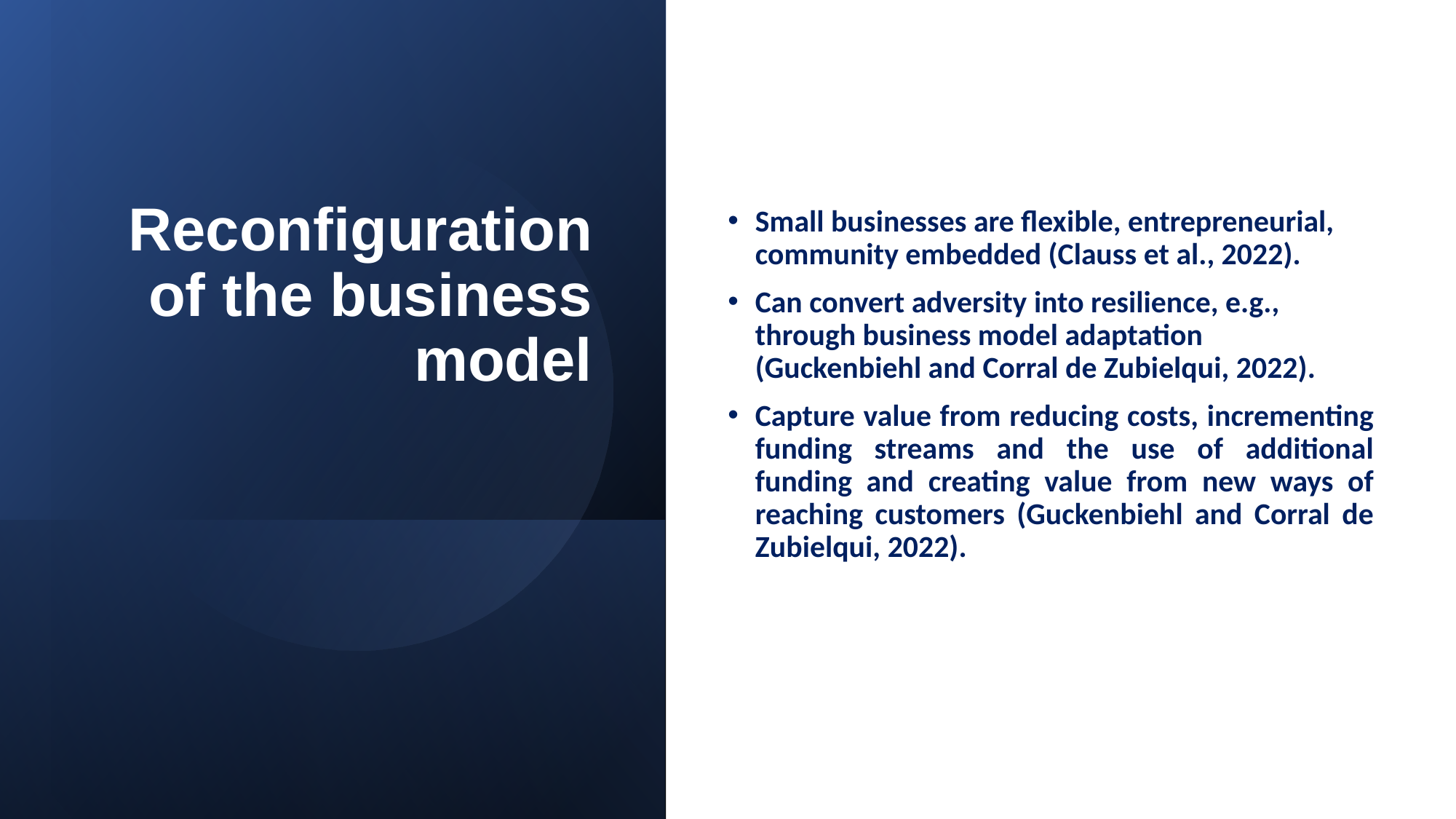

Reconfiguration of the business model

Small businesses are flexible, entrepreneurial, community embedded (Clauss et al., 2022).
Can convert adversity into resilience, e.g., through business model adaptation (Guckenbiehl and Corral de Zubielqui, 2022).
Capture value from reducing costs, incrementing funding streams and the use of additional funding and creating value from new ways of reaching customers (Guckenbiehl and Corral de Zubielqui, 2022).